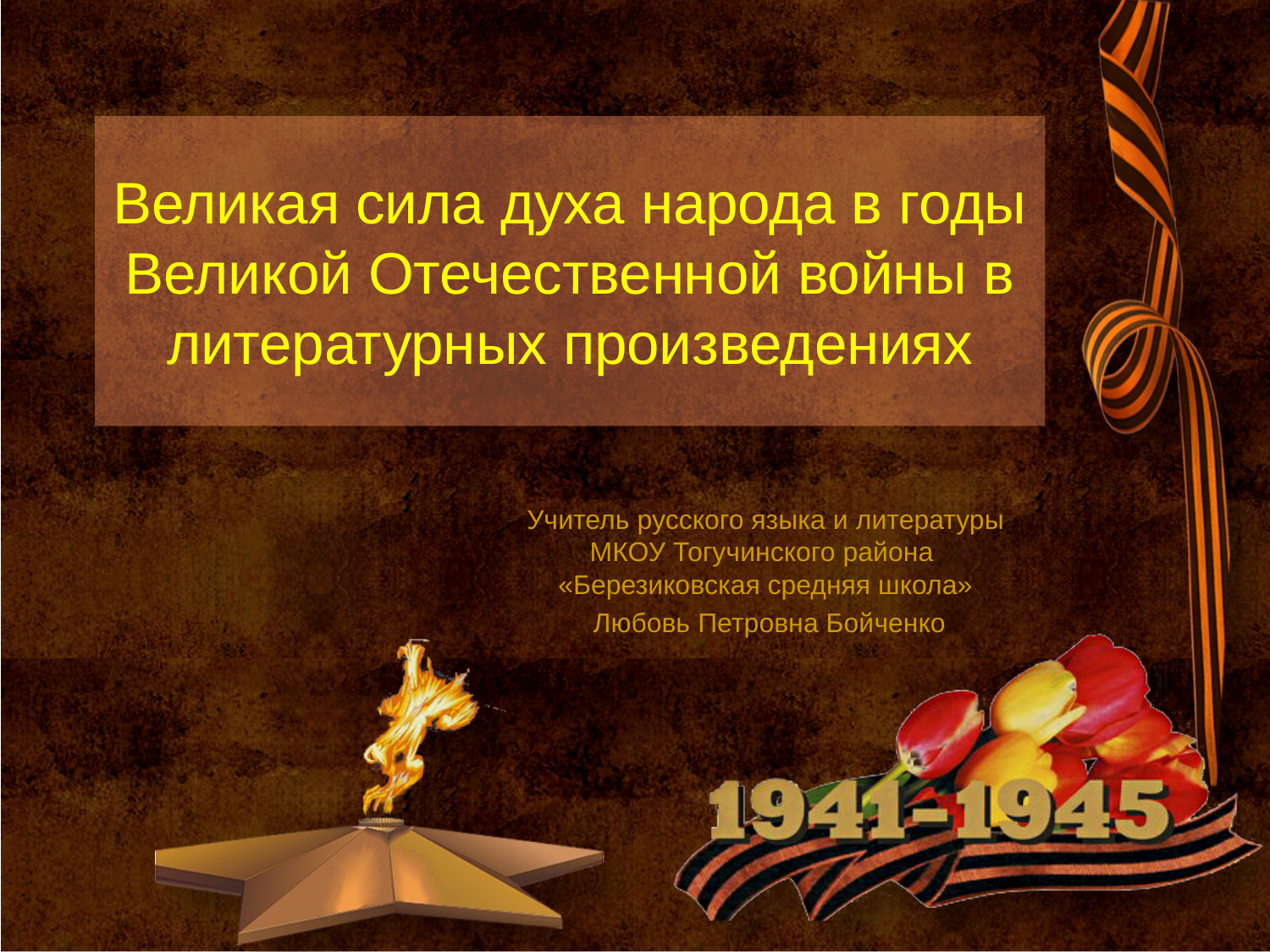

# Великая сила духа народа в годы Великой Отечественной войны в литературных произведениях
Учитель русского языка и литературы МКОУ Тогучинского района  «Березиковская средняя школа»
 Любовь Петровна Бойченко